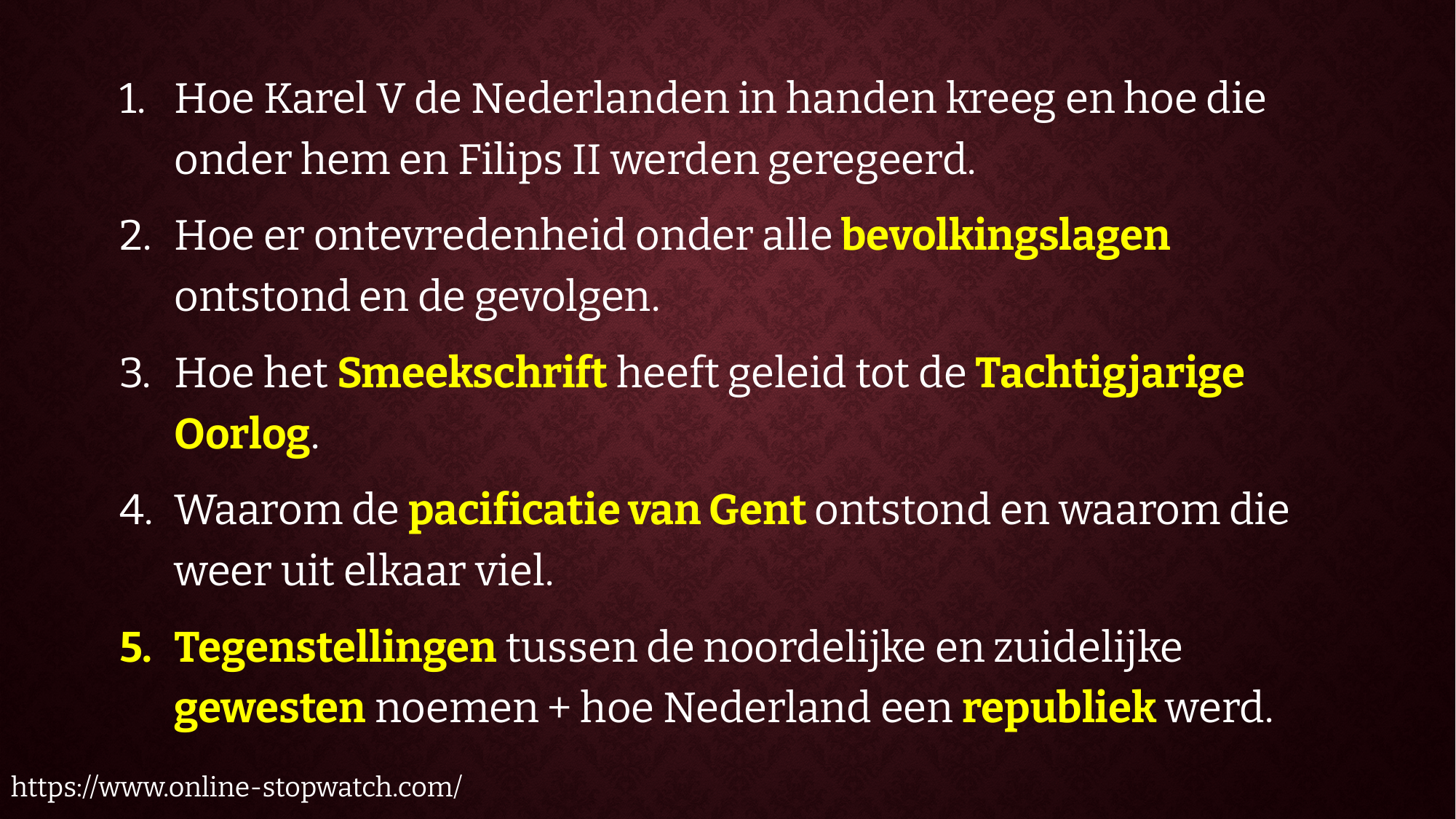

Hoe Karel V de Nederlanden in handen kreeg en hoe die onder hem en Filips II werden geregeerd.
Hoe er ontevredenheid onder alle bevolkingslagen ontstond en de gevolgen.
Hoe het Smeekschrift heeft geleid tot de Tachtigjarige Oorlog.
Waarom de pacificatie van Gent ontstond en waarom die weer uit elkaar viel.
Tegenstellingen tussen de noordelijke en zuidelijke gewesten noemen + hoe Nederland een republiek werd.
https://www.online-stopwatch.com/